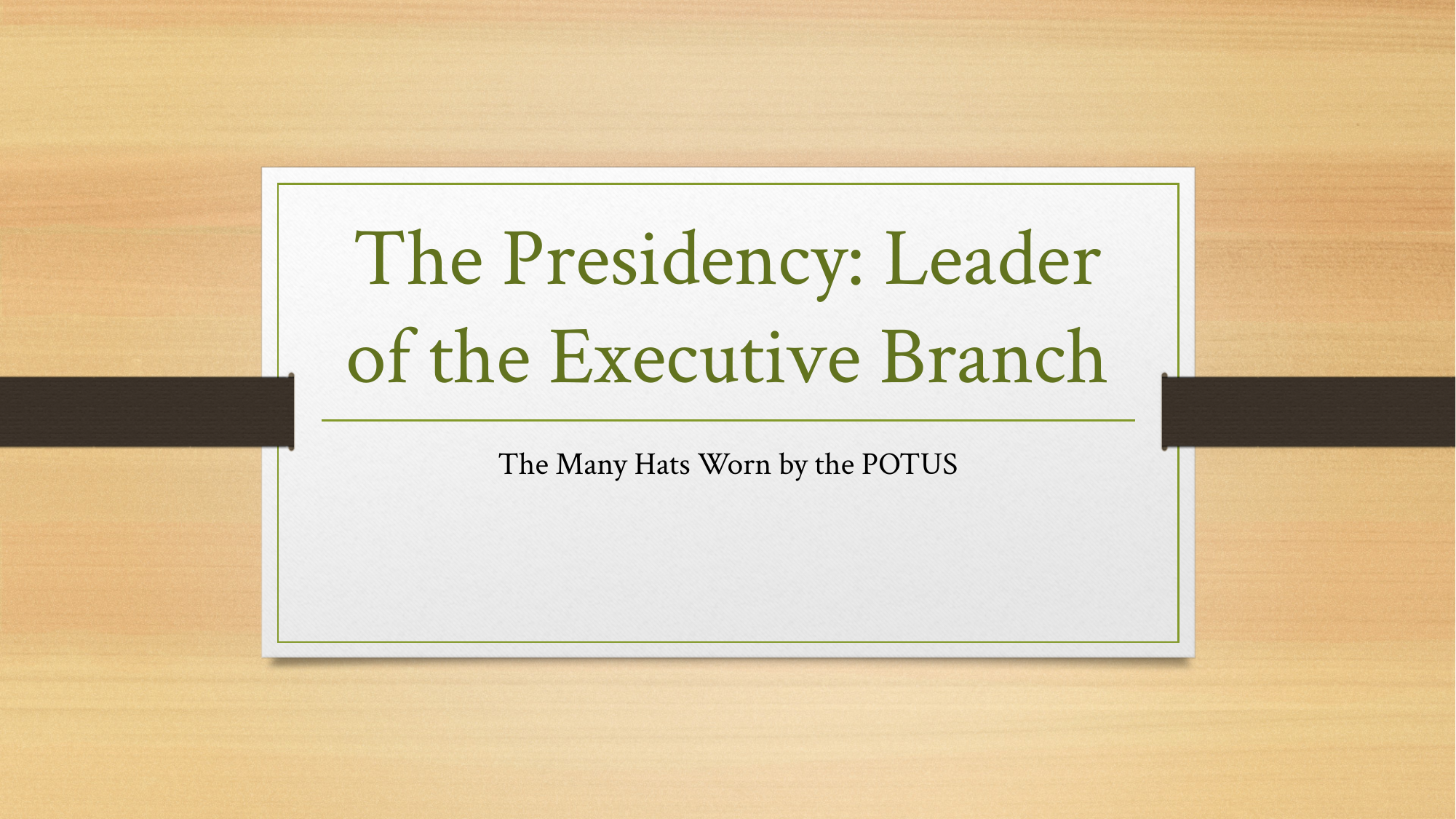

# The Presidency: Leader of the Executive Branch
The Many Hats Worn by the POTUS